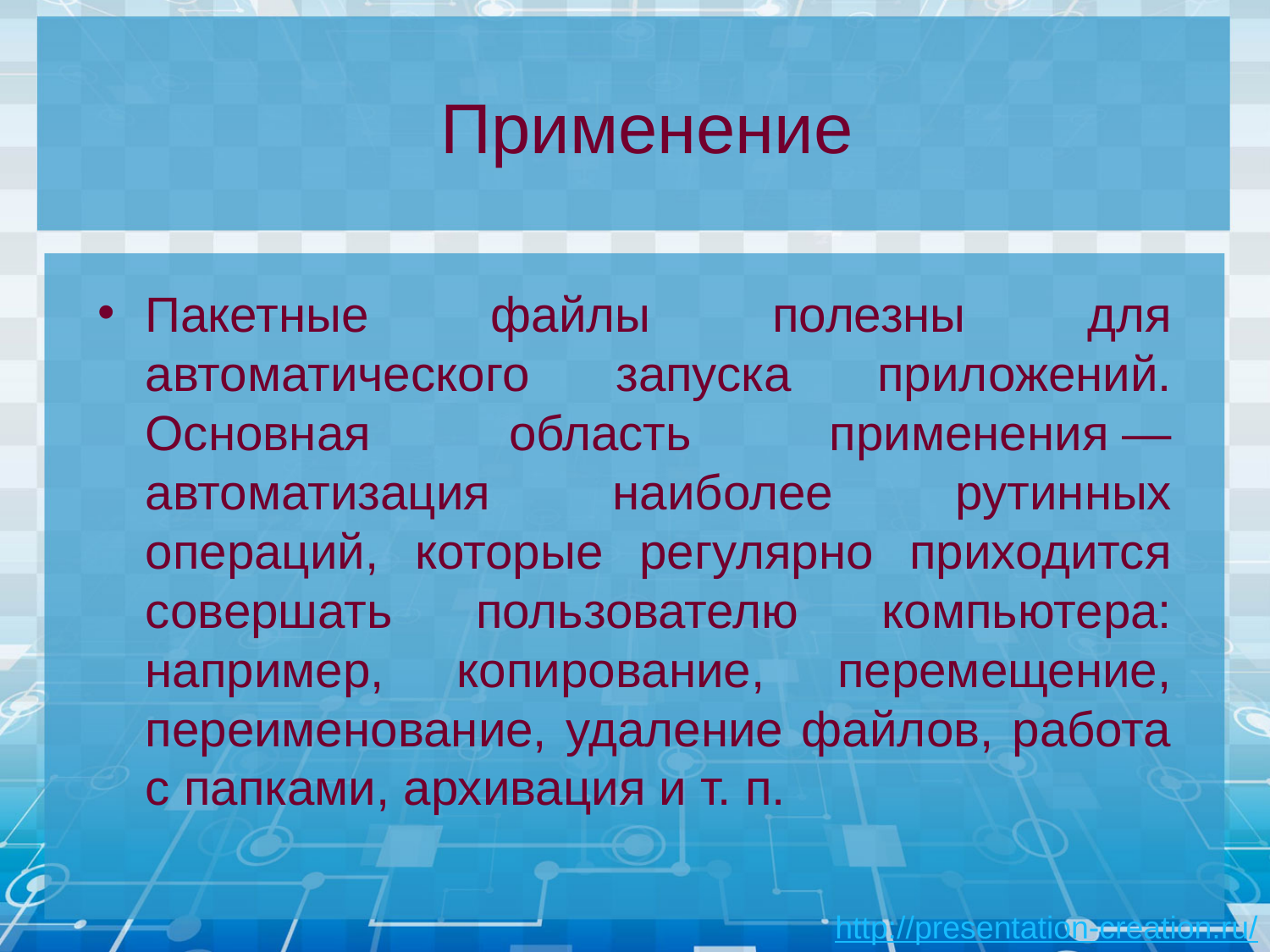

# Применение
Пакетные файлы полезны для автоматического запуска приложений. Основная область применения — автоматизация наиболее рутинных операций, которые регулярно приходится совершать пользователю компьютера: например, копирование, перемещение, переименование, удаление файлов, работа с папками, архивация и т. п.